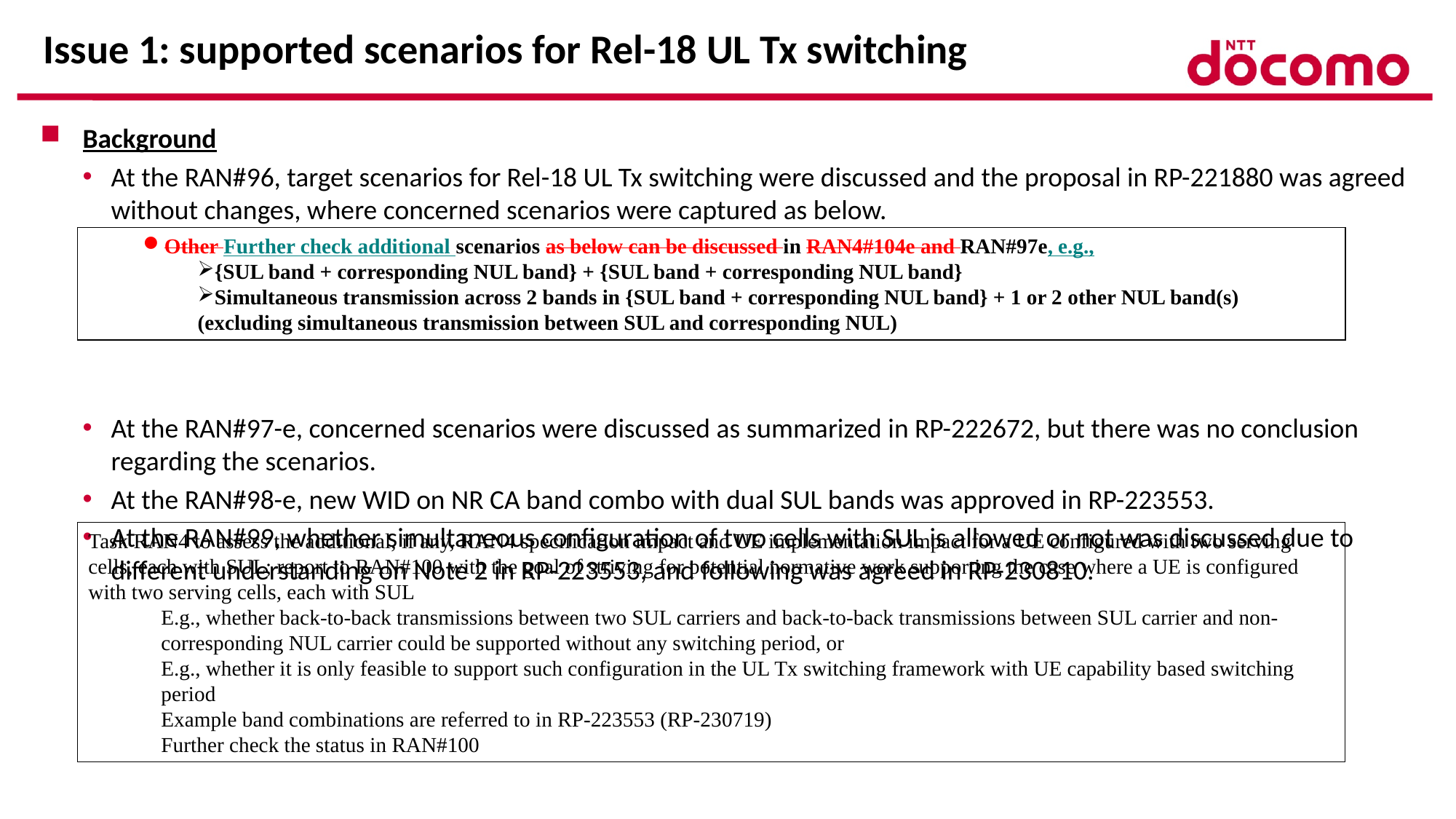

# Issue 1: supported scenarios for Rel-18 UL Tx switching
Background
At the RAN#96, target scenarios for Rel-18 UL Tx switching were discussed and the proposal in RP-221880 was agreed without changes, where concerned scenarios were captured as below.

At the RAN#97-e, concerned scenarios were discussed as summarized in RP-222672, but there was no conclusion regarding the scenarios.
At the RAN#98-e, new WID on NR CA band combo with dual SUL bands was approved in RP-223553.
At the RAN#99, whether simultaneous configuration of two cells with SUL is allowed or not was discussed due to different understanding on Note 2 in RP-223553, and following was agreed in RP-230810.

At the RAN#100, RAN4 CR in R4-2310270 was not approved and corresponding discussion was postponed to RAN#101
Other Further check additional scenarios as below can be discussed in RAN4#104e and RAN#97e, e.g.,
{SUL band + corresponding NUL band} + {SUL band + corresponding NUL band}
Simultaneous transmission across 2 bands in {SUL band + corresponding NUL band} + 1 or 2 other NUL band(s) (excluding simultaneous transmission between SUL and corresponding NUL)
Task RAN4 to assess the additional, if any, RAN4 specification impact and UE implementation impact for a UE configured with two serving cells, each with SUL; report to RAN#100 with the goal of striving for potential normative work supporting the case where a UE is configured with two serving cells, each with SUL
E.g., whether back-to-back transmissions between two SUL carriers and back-to-back transmissions between SUL carrier and non-corresponding NUL carrier could be supported without any switching period, or
E.g., whether it is only feasible to support such configuration in the UL Tx switching framework with UE capability based switching period
Example band combinations are referred to in RP-223553 (RP-230719)
Further check the status in RAN#100